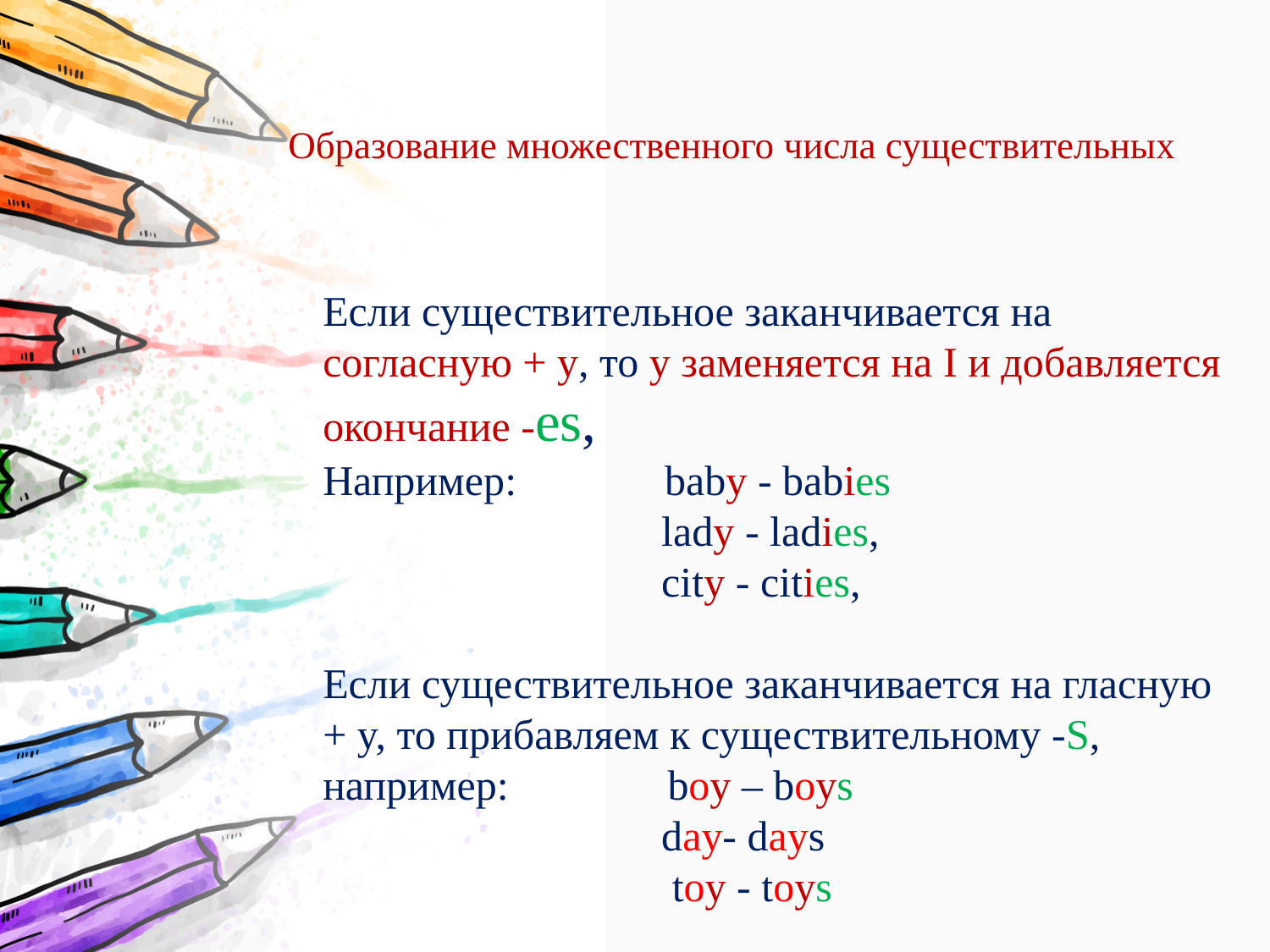

# Образование множественного числа существительных
Если существительное заканчивается на согласную + y, то y заменяется на I и добавляется окончание -es,
Например:              baby - babies
                                lady - ladies,
                                city - cities,
Если существительное заканчивается на гласную + y, то прибавляем к существительному -S,
например:               boy – boys
                                day- days
                                 toy - toys